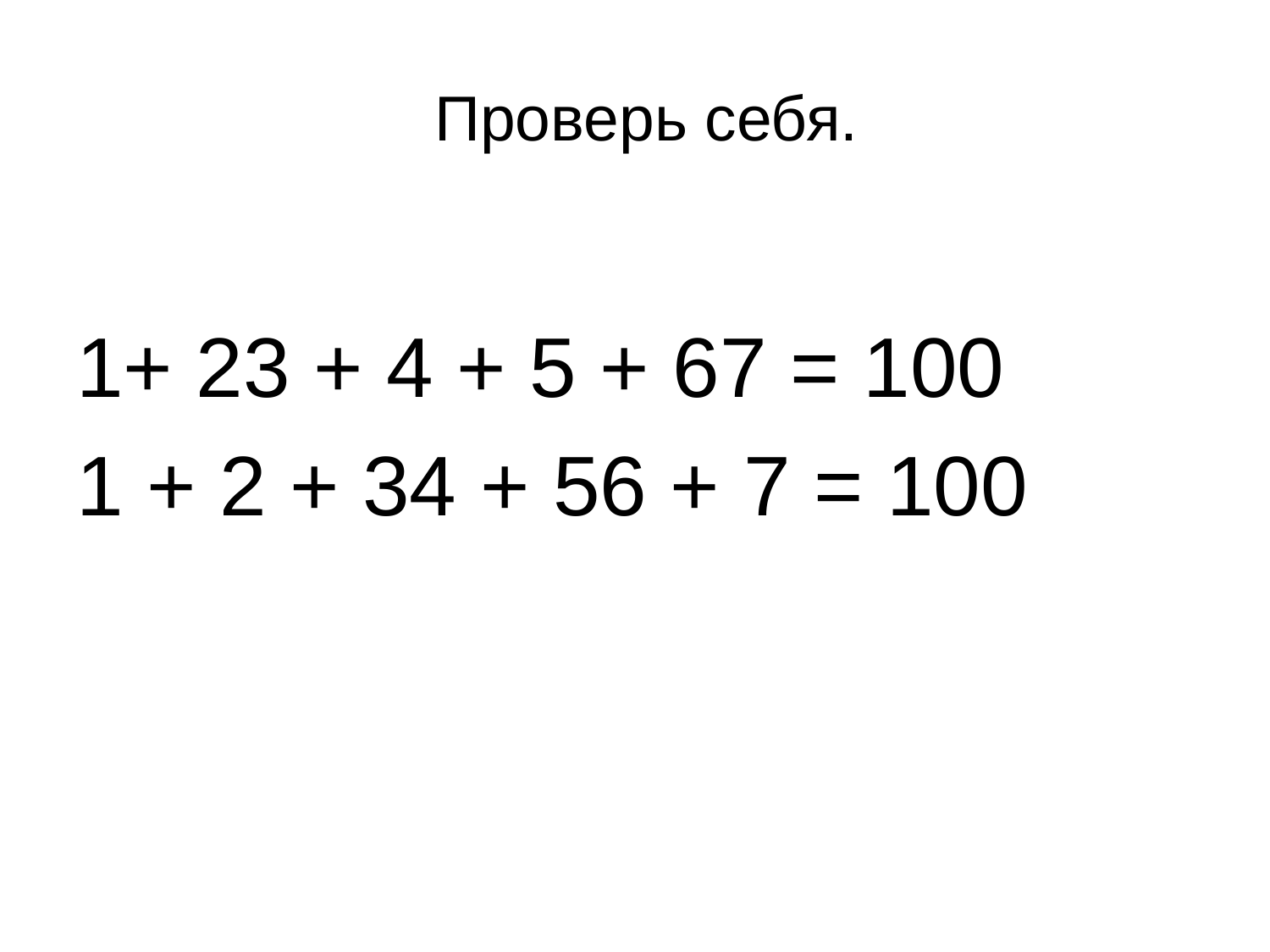

# Проверь себя.
1+ 23 + 4 + 5 + 67 = 100
1 + 2 + 34 + 56 + 7 = 100